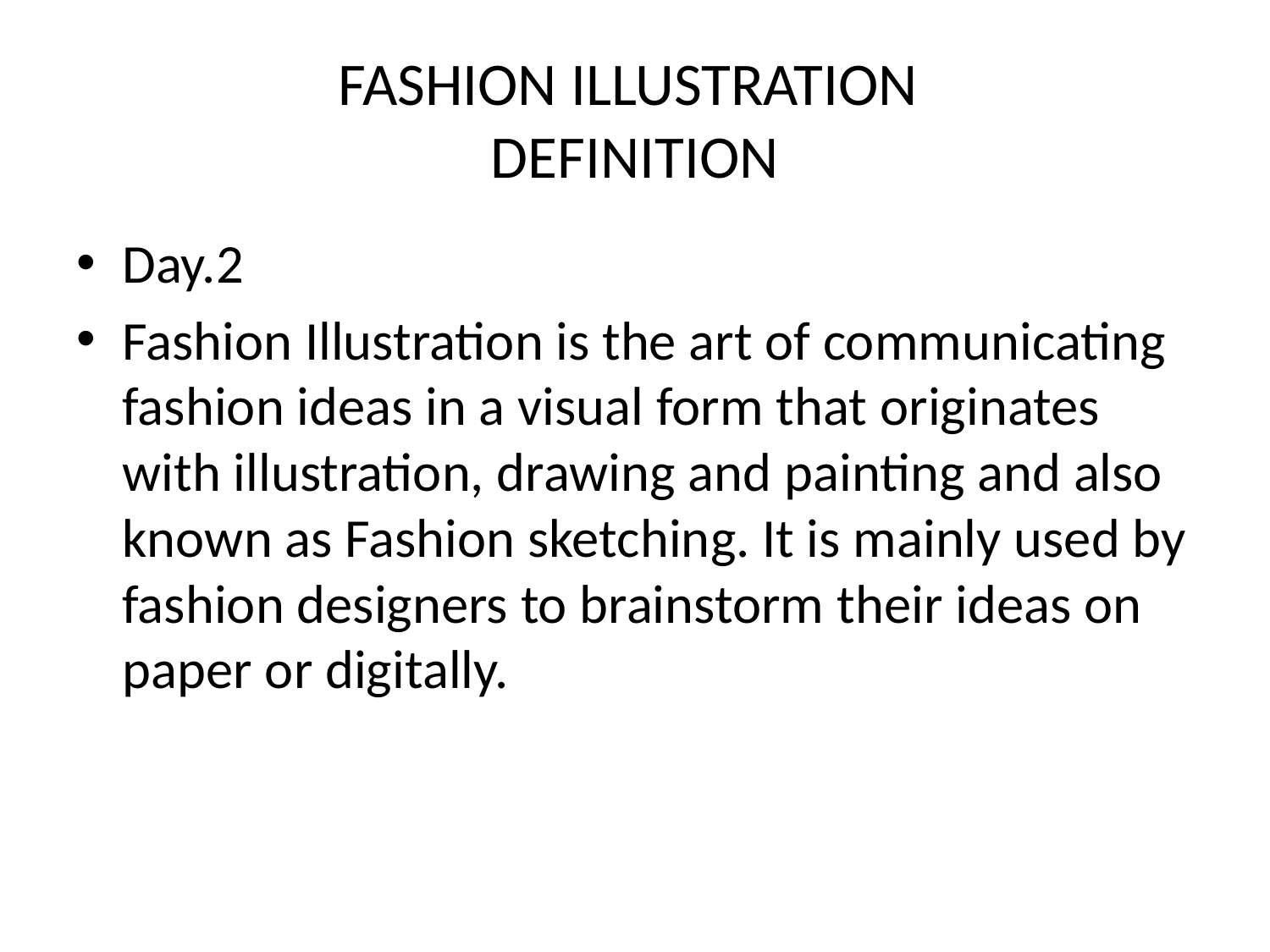

# FASHION ILLUSTRATION DEFINITION
Day.2
Fashion Illustration is the art of communicating fashion ideas in a visual form that originates with illustration, drawing and painting and also known as Fashion sketching. It is mainly used by fashion designers to brainstorm their ideas on paper or digitally.